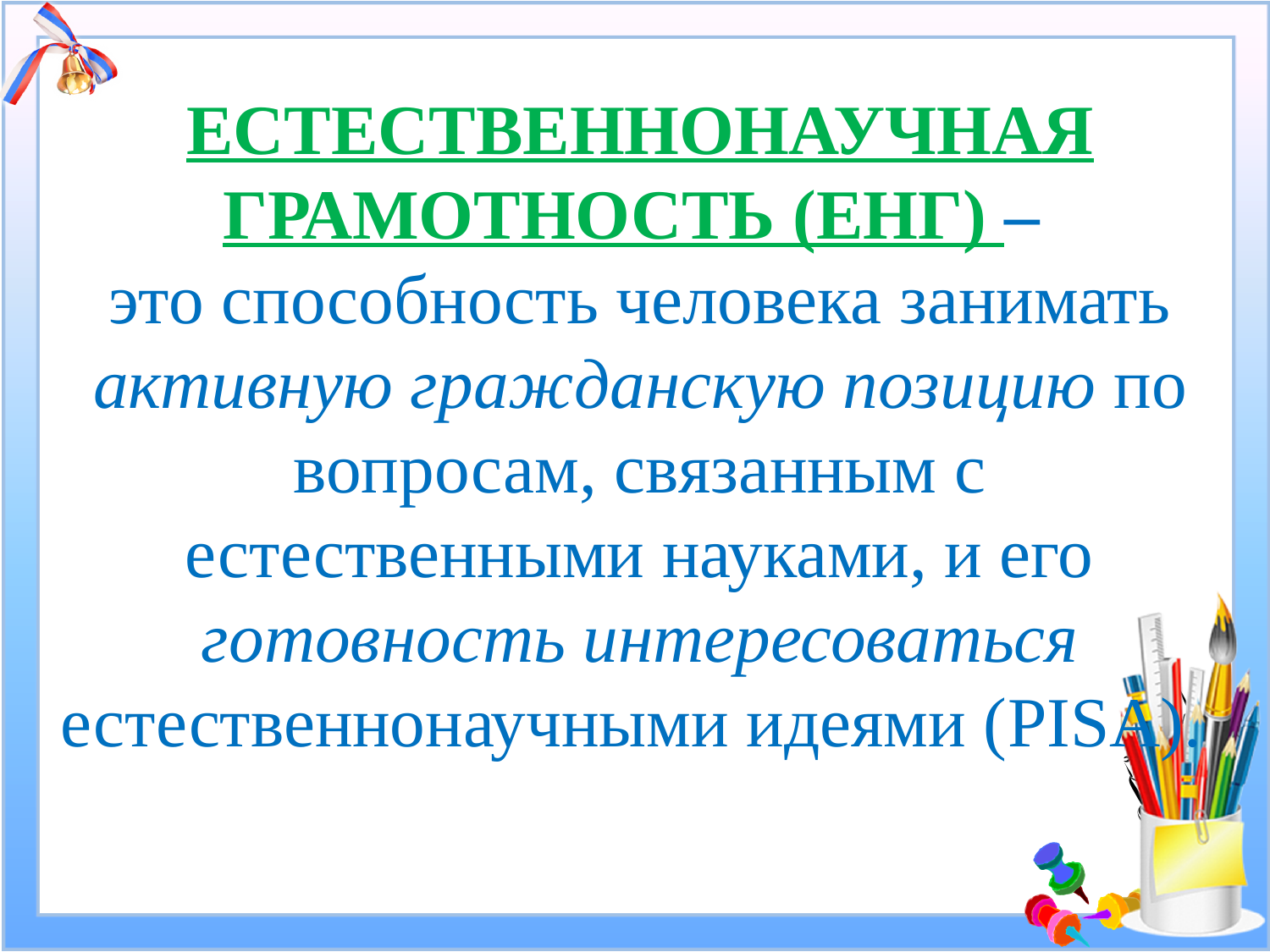

# Естественнонаучная грамотность (ЕНГ) – это способность человека занимать активную гражданскую позицию по вопросам, связанным с естественными науками, и его готовность интересоваться естественнонаучными идеями (PISA).